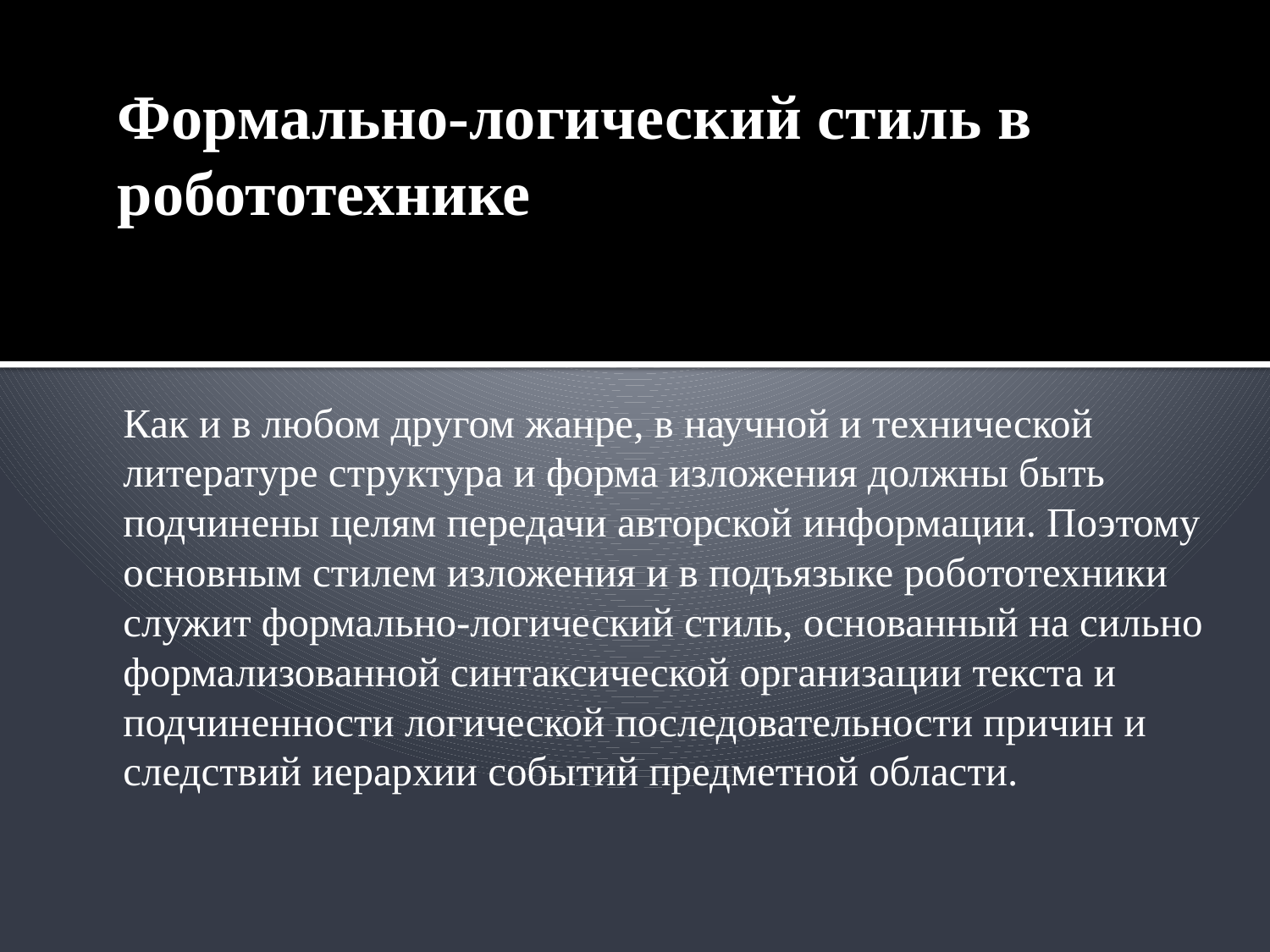

# Формально-логический стиль в робототехнике
Как и в любом другом жанре, в научной и технической литературе структура и форма изложения должны быть подчинены целям передачи авторской информации. Поэтому основным стилем изложения и в подъязыке робототехники служит формально-логический стиль, основанный на сильно формализованной синтаксической организации текста и подчиненности логической последовательности причин и следствий иерархии событий предметной области.